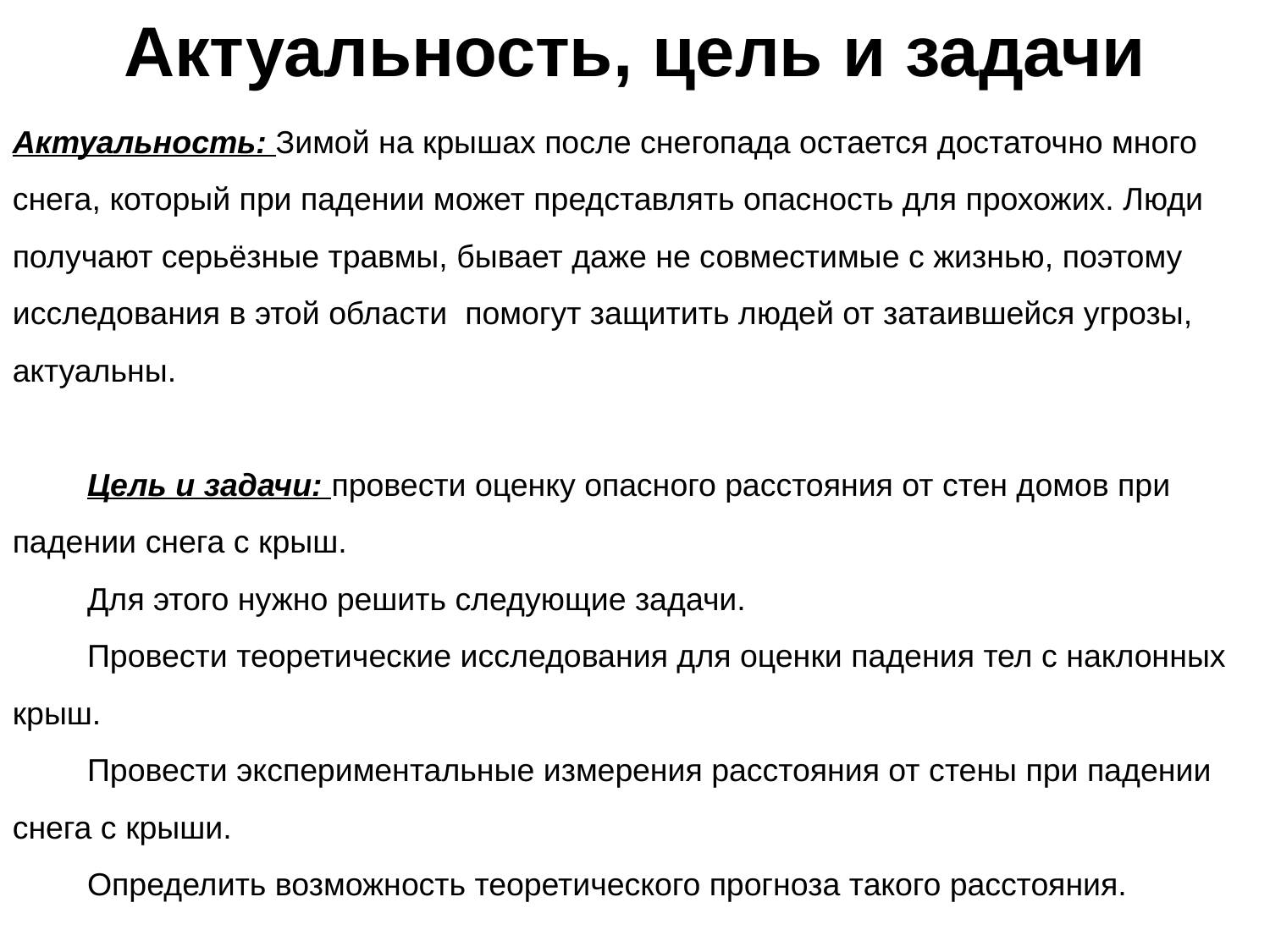

Актуальность, цель и задачи
Актуальность: Зимой на крышах после снегопада остается достаточно много снега, который при падении может представлять опасность для прохожих. Люди получают серьёзные травмы, бывает даже не совместимые с жизнью, поэтому  исследования в этой области  помогут защитить людей от затаившейся угрозы, актуальны.

Цель и задачи: провести оценку опасного расстояния от стен домов при падении снега с крыш.
Для этого нужно решить следующие задачи.
Провести теоретические исследования для оценки падения тел с наклонных крыш.
Провести экспериментальные измерения расстояния от стены при падении снега с крыши.
Определить возможность теоретического прогноза такого расстояния.